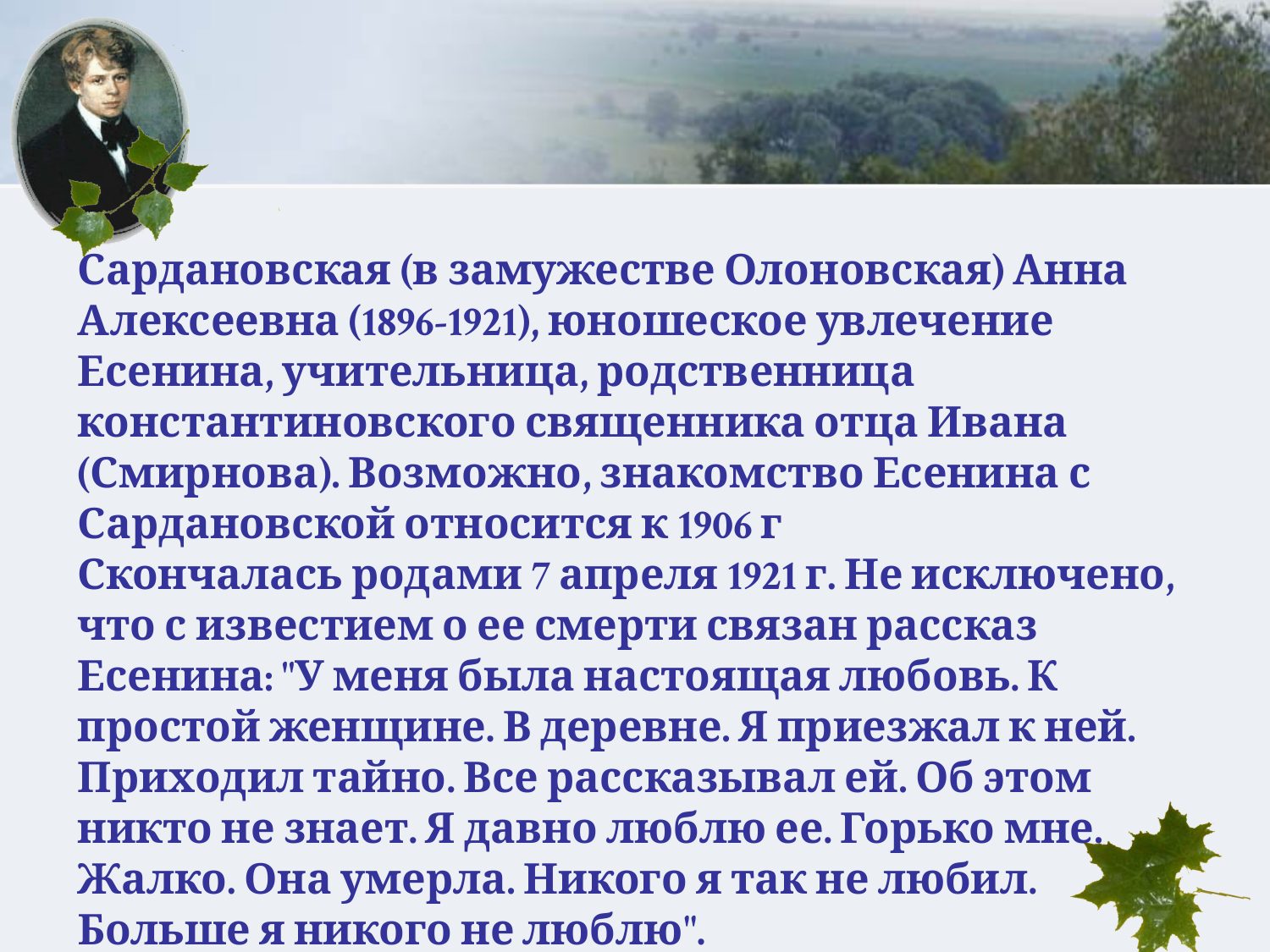

Сардановская (в замужестве Олоновская) Анна Алексеевна (1896-1921), юношеское увлечение Есенина, учительница, родственница константиновского священника отца Ивана (Смирнова). Возможно, знакомство Есенина с Сардановской относится к 1906 г
Скончалась родами 7 апреля 1921 г. Не исключено, что с известием о ее смерти связан рассказ Есенина: "У меня была настоящая любовь. К простой женщине. В деревне. Я приезжал к ней. Приходил тайно. Все рассказывал ей. Об этом никто не знает. Я давно люблю ее. Горько мне. Жалко. Она умерла. Никого я так не любил. Больше я никого не люблю".